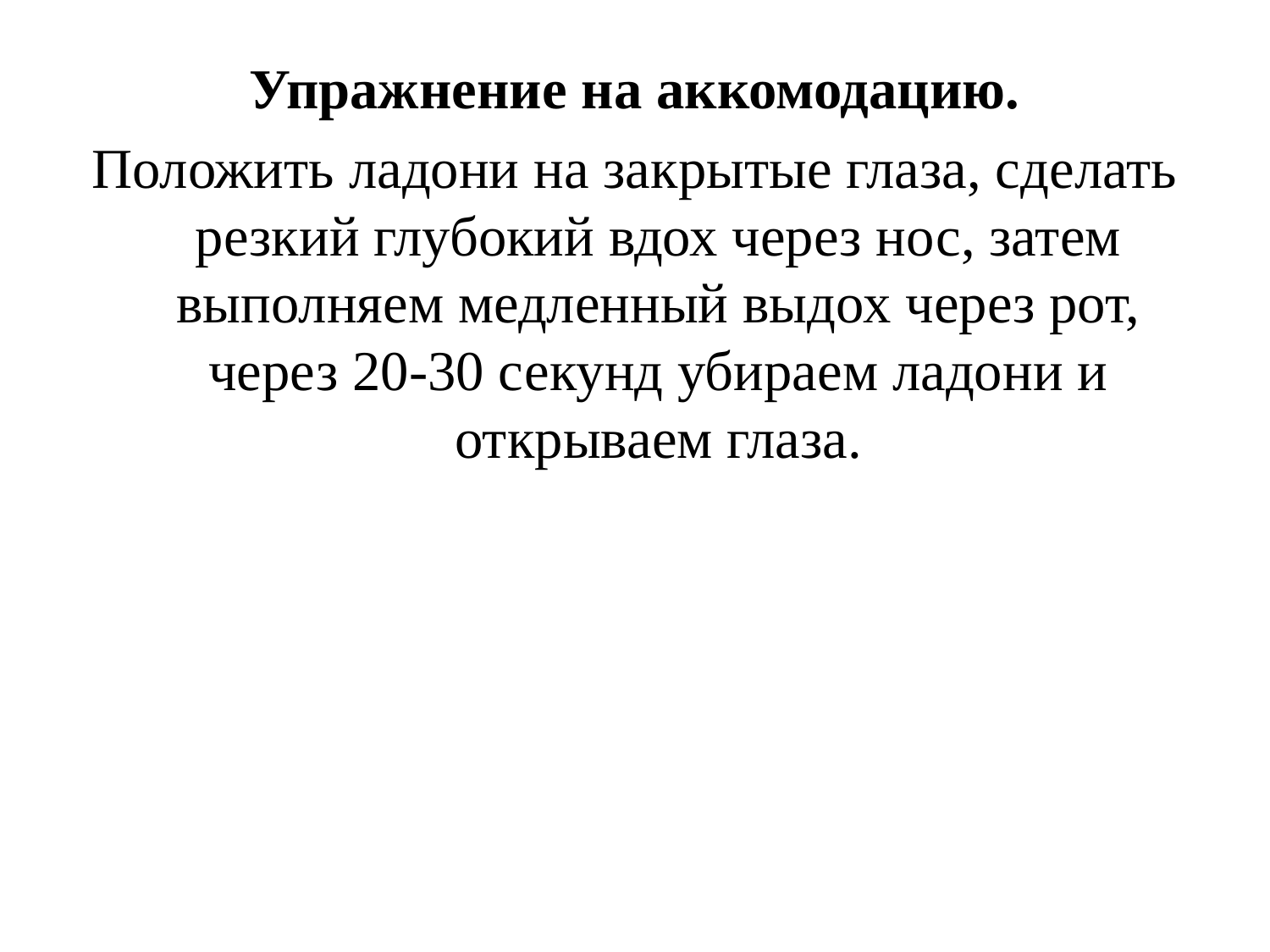

Упражнение на аккомодацию.
Положить ладони на закрытые глаза, сделать резкий глубокий вдох через нос, затем выполняем медленный выдох через рот, через 20-30 секунд убираем ладони и открываем глаза.